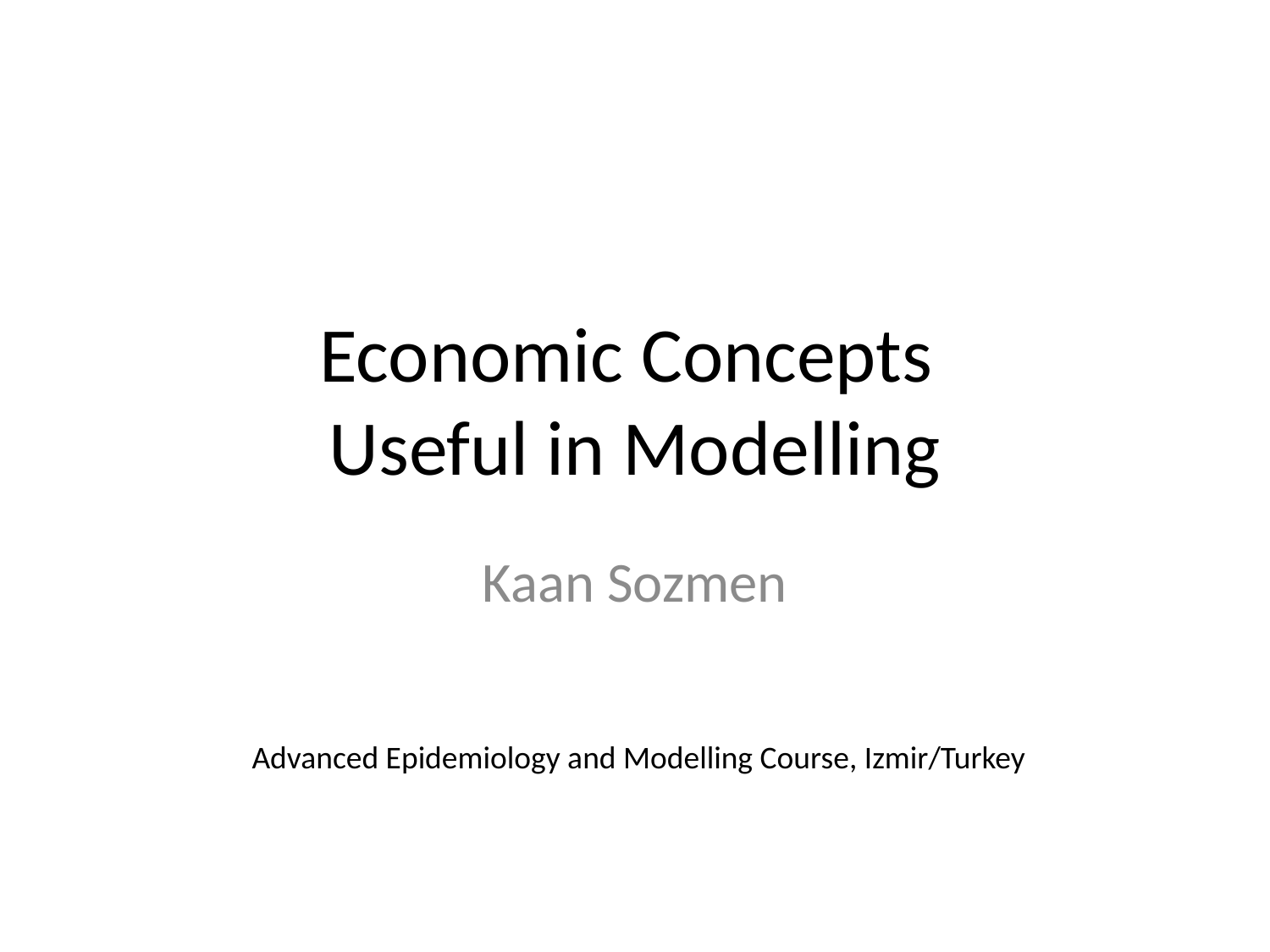

# Economic Concepts Useful in Modelling
Kaan Sozmen
Advanced Epidemiology and Modelling Course, Izmir/Turkey